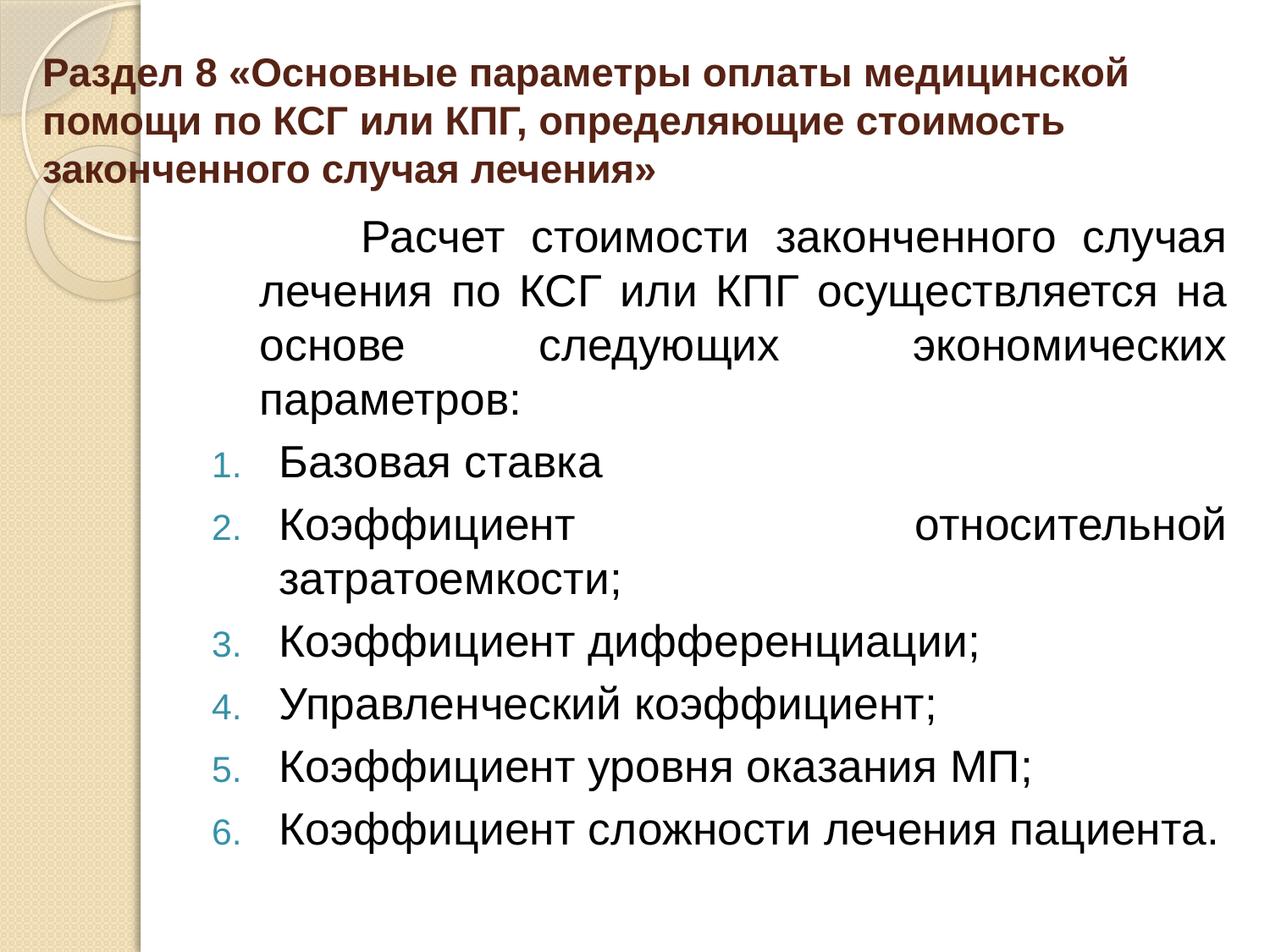

# Раздел 8 «Основные параметры оплаты медицинской помощи по КСГ или КПГ, определяющие стоимость законченного случая лечения»
		Расчет стоимости законченного случая лечения по КСГ или КПГ осуществляется на основе следующих экономических параметров:
Базовая ставка
Коэффициент относительной затратоемкости;
Коэффициент дифференциации;
Управленческий коэффициент;
Коэффициент уровня оказания МП;
Коэффициент сложности лечения пациента.